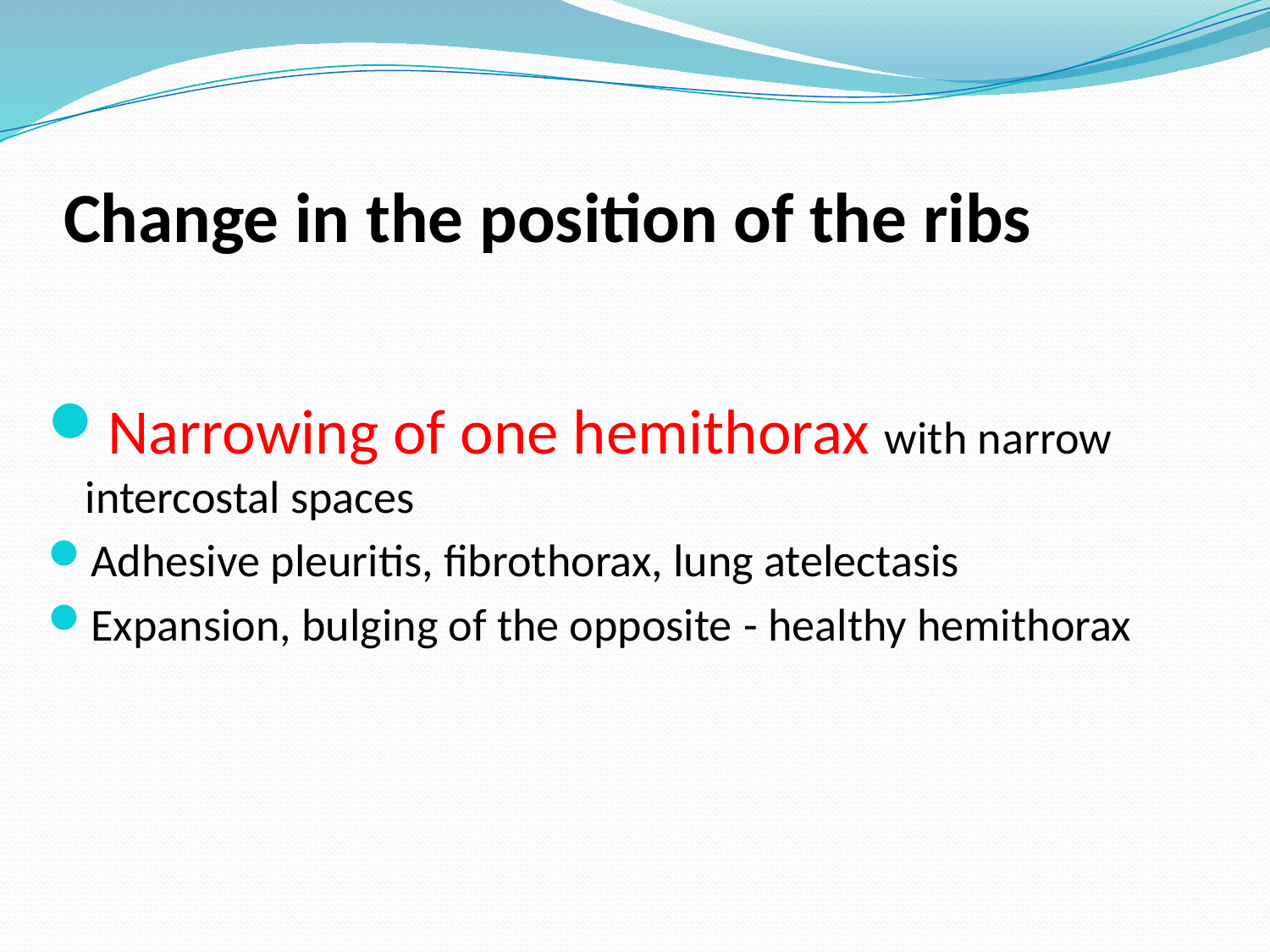

# Change in the position of the ribs
Narrowing of one hemithorax with narrow intercostal spaces
Adhesive pleuritis, fibrothorax, lung atelectasis
Expansion, bulging of the opposite - healthy hemithorax